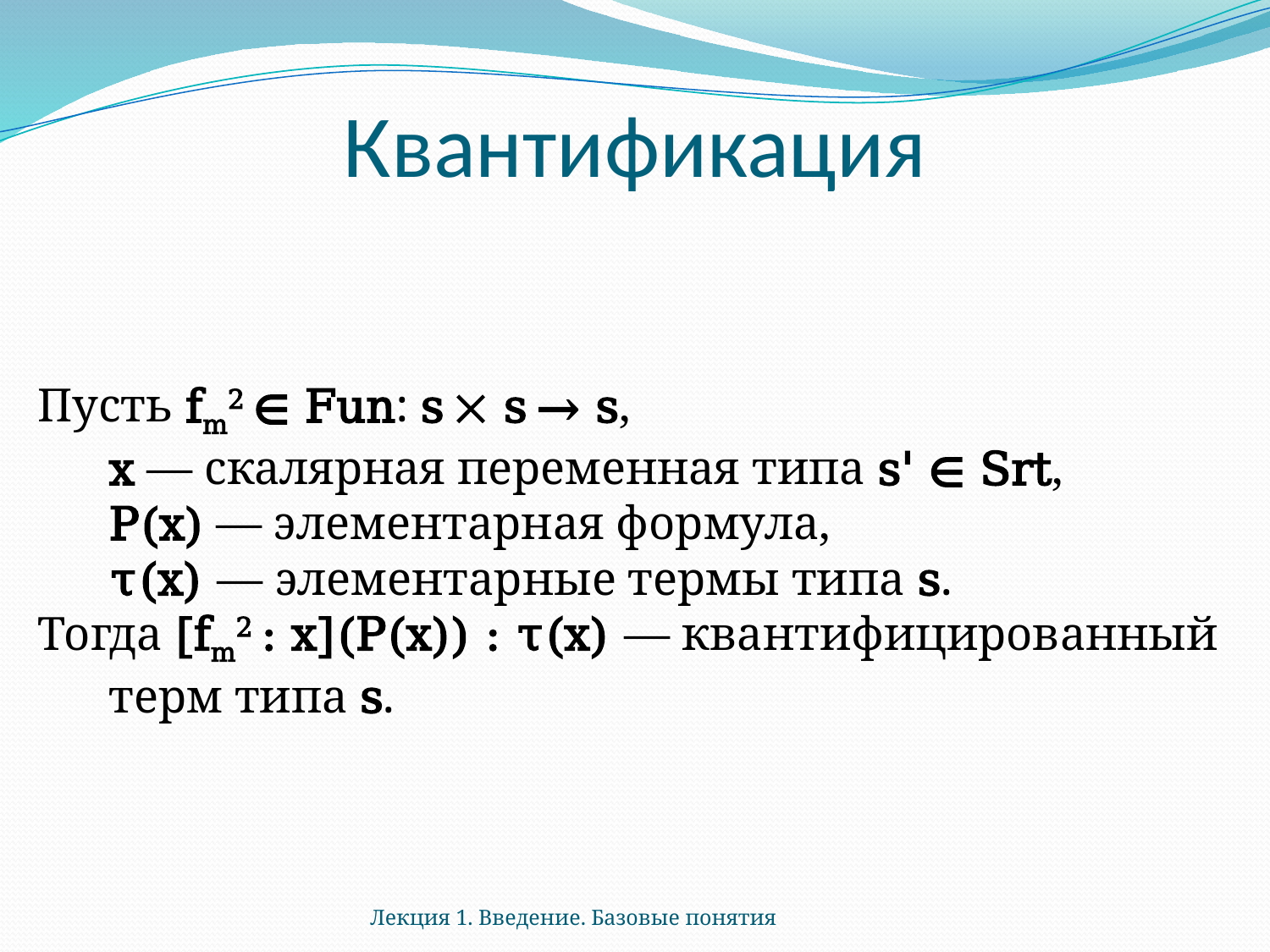

# Квантификация
Пусть fm2 ∈ Fun: s × s → s,
	x — скалярная переменная типа s' ∈ Srt,
	P(x) — элементарная формула,
	τ(x) — элементарные термы типа s.
Тогда [fm2 : x](P(x)) : τ(x) — квантифицированный терм типа s.
Лекция 1. Введение. Базовые понятия